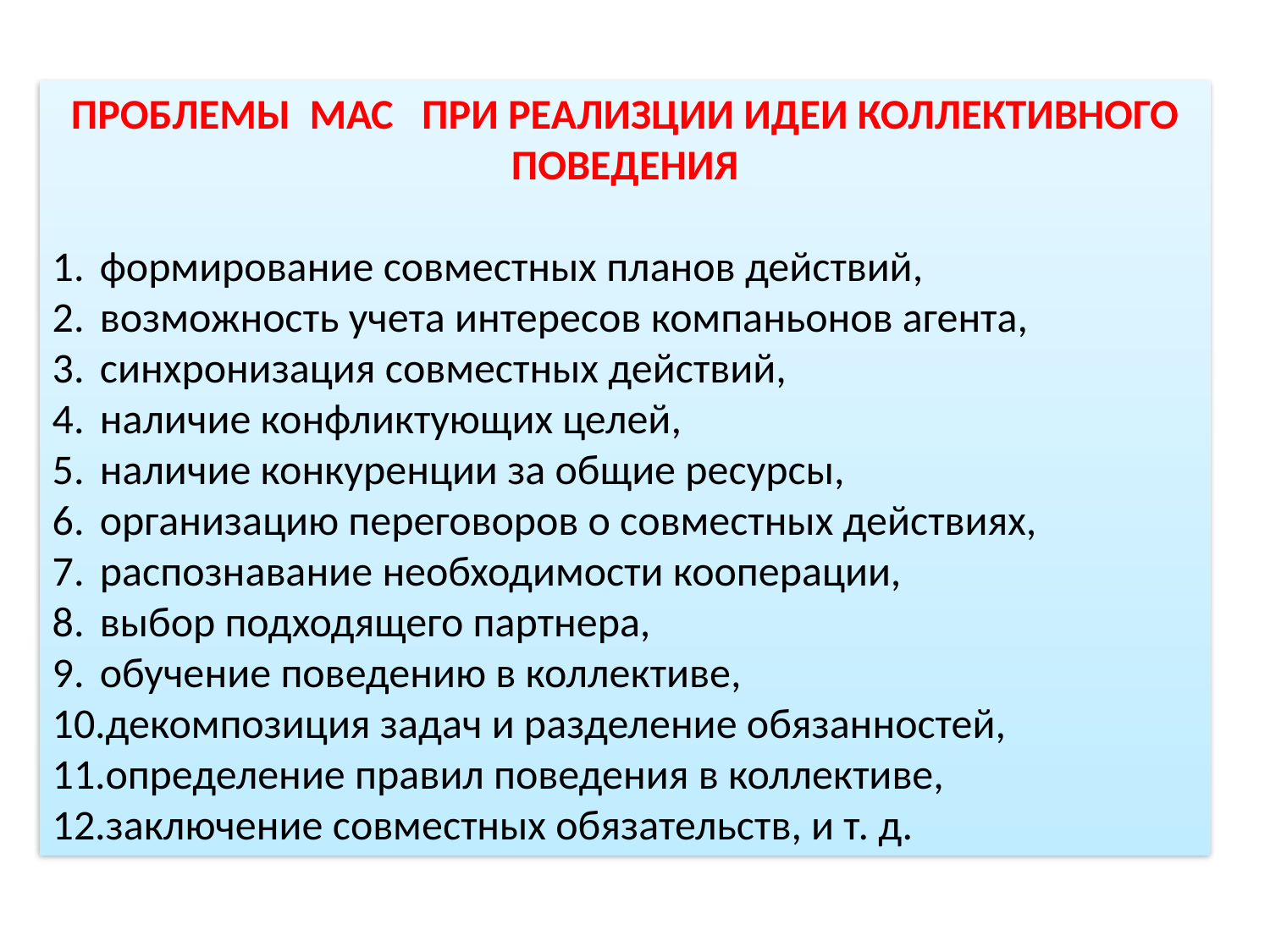

ПРОБЛЕМЫ  МАС   ПРИ РЕАЛИЗЦИИ ИДЕИ КОЛЛЕКТИВНОГО ПОВЕДЕНИЯ

формирование совместных планов действий,
возможность учета интересов компаньонов агента,
синхронизация совместных действий,
наличие конфликтующих целей,
наличие конкуренции за общие ресурсы,
организацию переговоров о совместных действиях,
распознавание необходимости кооперации,
выбор подходящего партнера,
обучение поведению в коллективе,
декомпозиция задач и разделение обязанностей,
определение правил поведения в коллективе,
заключение совместных обязательств, и т. д.